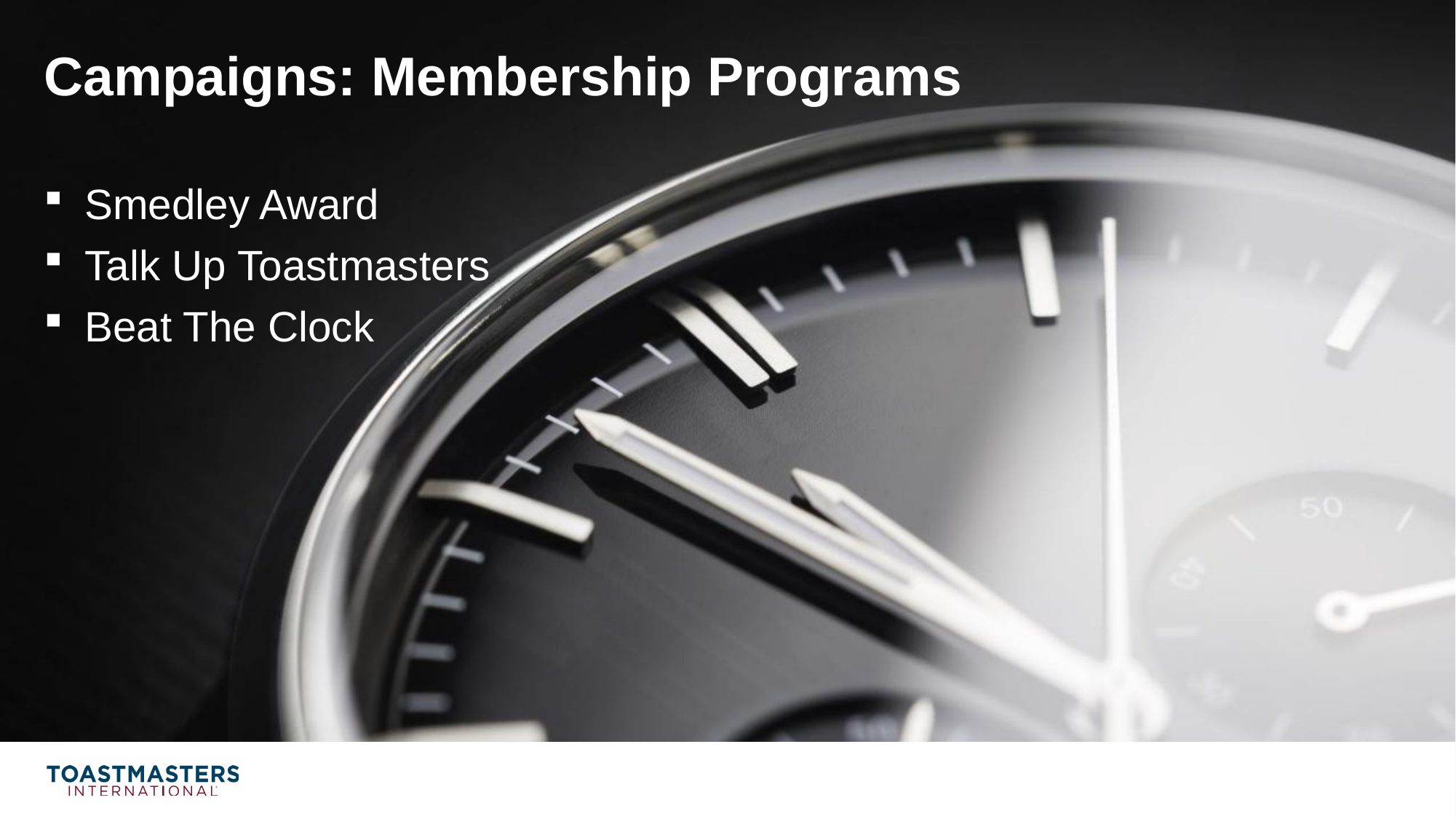

# Campaigns: Membership Programs
Smedley Award
Talk Up Toastmasters
Beat The Clock